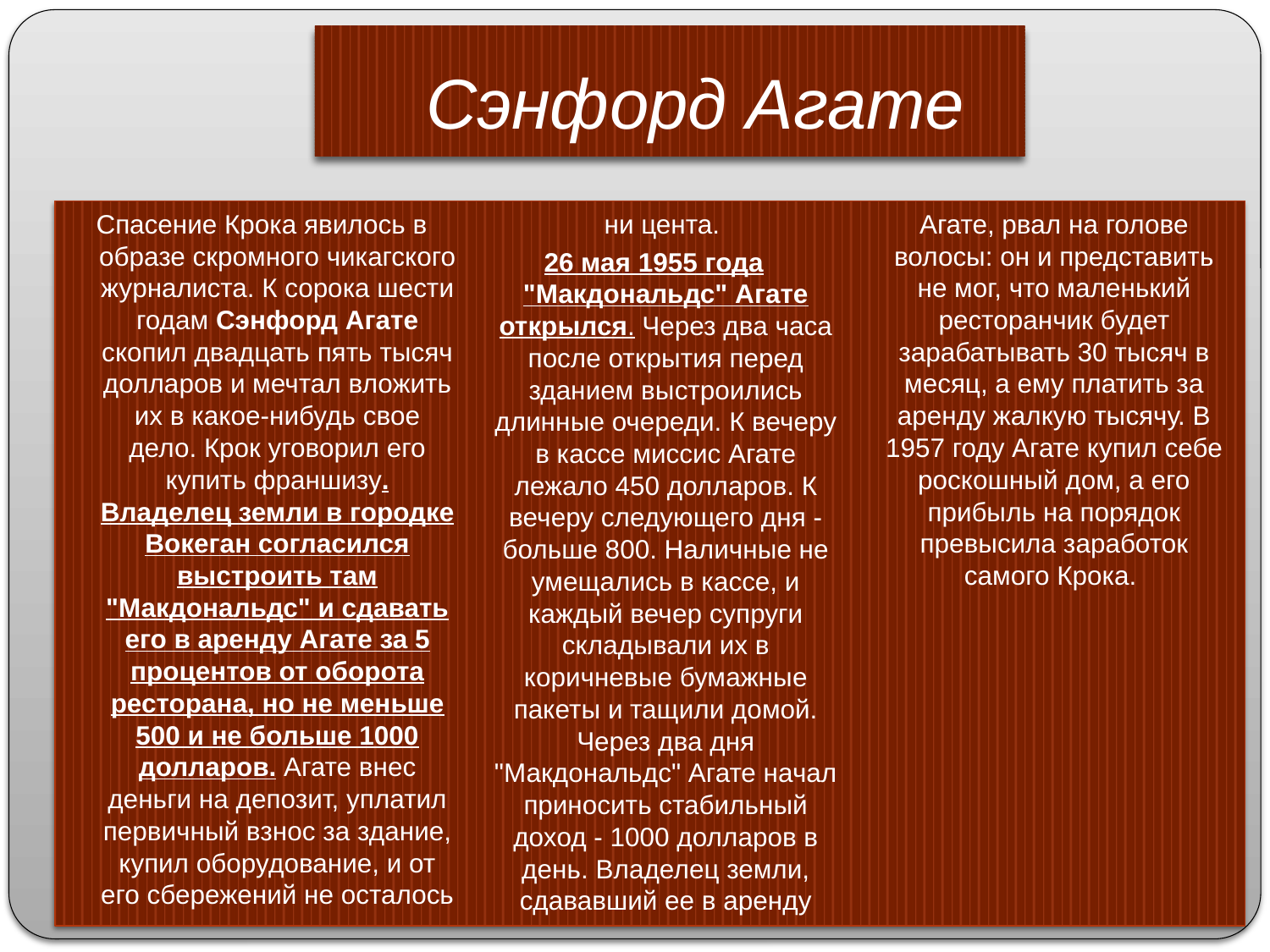

# Сэнфорд Агате
Спасение Крока явилось в образе скромного чикагского журналиста. К сорока шести годам Сэнфорд Агате скопил двадцать пять тысяч долларов и мечтал вложить их в какое-нибудь свое дело. Крок уговорил его купить франшизу. Владелец земли в городке Вокеган согласился выстроить там "Макдональдс" и сдавать его в аренду Агате за 5 процентов от оборота ресторана, но не меньше 500 и не больше 1000 долларов. Агате внес деньги на депозит, уплатил первичный взнос за здание, купил оборудование, и от его сбережений не осталось ни цента.
 26 мая 1955 года "Макдональдс" Агате открылся. Через два часа после открытия перед зданием выстроились длинные очереди. К вечеру в кассе миссис Агате лежало 450 долларов. К вечеру следующего дня - больше 800. Наличные не умещались в кассе, и каждый вечер супруги складывали их в коричневые бумажные пакеты и тащили домой. Через два дня "Макдональдс" Агате начал приносить стабильный доход - 1000 долларов в день. Владелец земли, сдававший ее в аренду Агате, рвал на голове волосы: он и представить не мог, что маленький ресторанчик будет зарабатывать 30 тысяч в месяц, а ему платить за аренду жалкую тысячу. В 1957 году Агате купил себе роскошный дом, а его прибыль на порядок превысила заработок самого Крока.